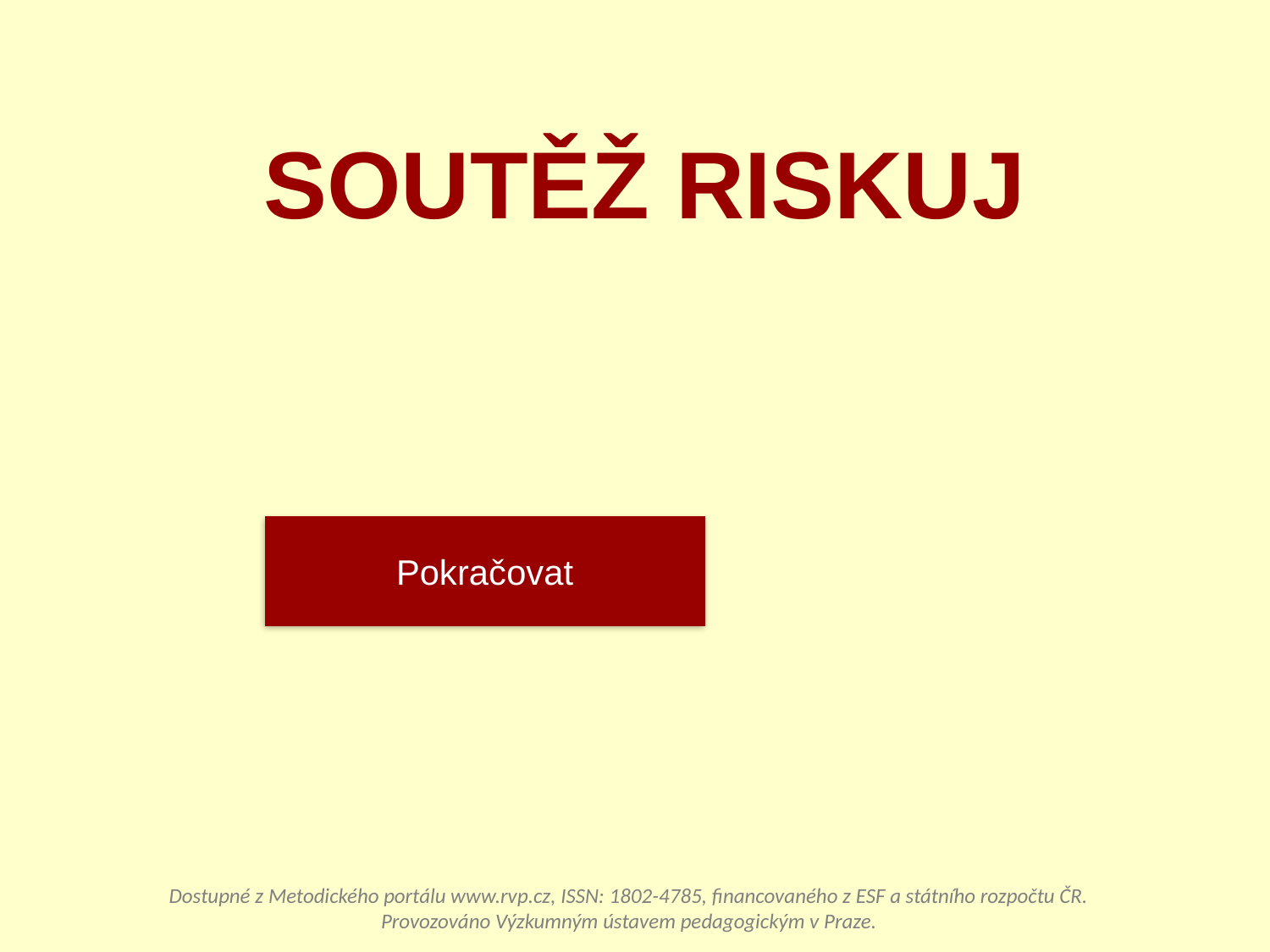

# SOUTĚŽ RISKUJ
Pokračovat
Dostupné z Metodického portálu www.rvp.cz, ISSN: 1802-4785, financovaného z ESF a státního rozpočtu ČR. Provozováno Výzkumným ústavem pedagogickým v Praze.